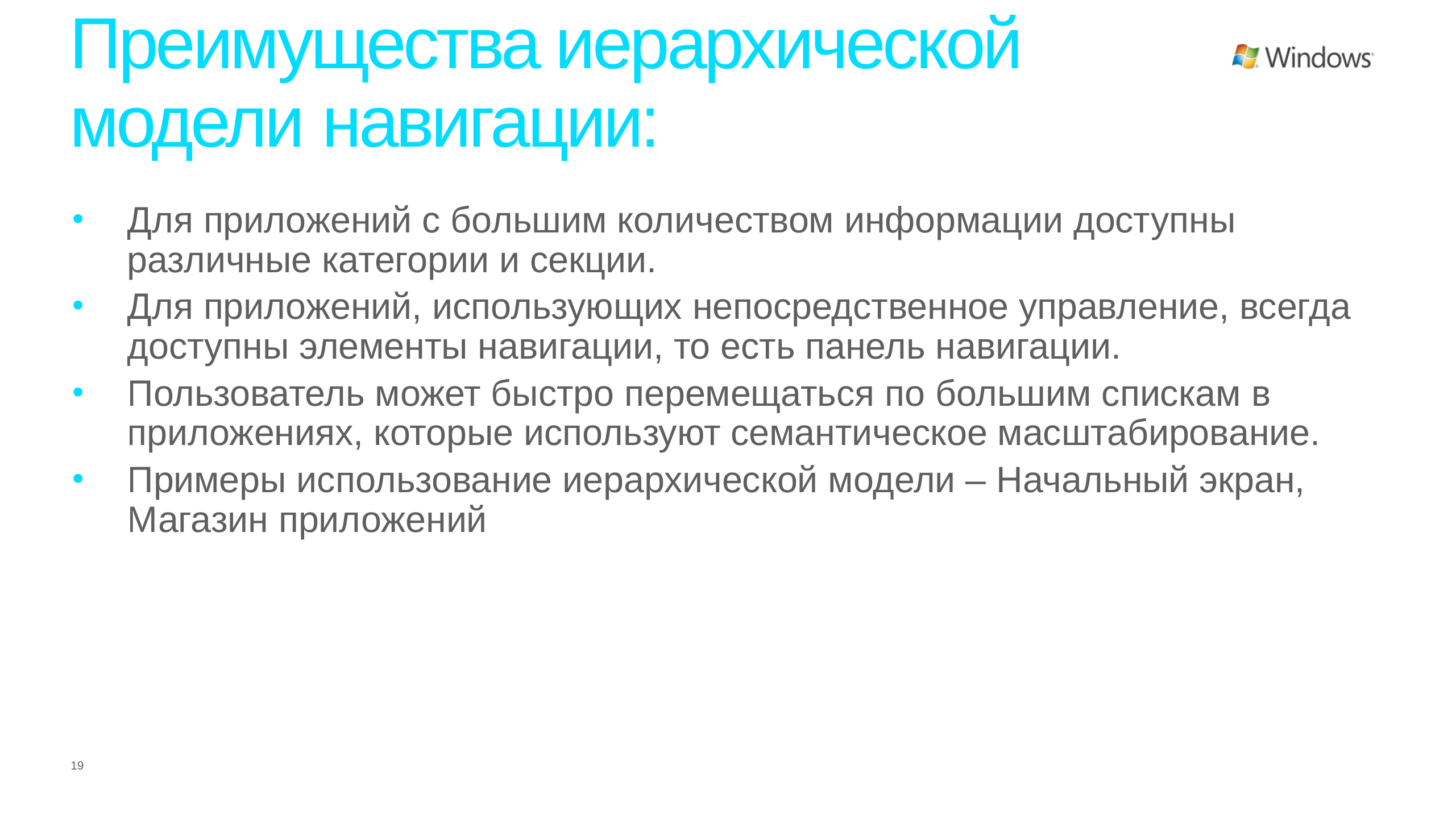

# Преимущества иерархической модели навигации:
Для приложений с большим количеством информации доступны различные категории и секции.
Для приложений, использующих непосредственное управление, всегда доступны элементы навигации, то есть панель навигации.
Пользователь может быстро перемещаться по большим спискам в приложениях, которые используют семантическое масштабирование.
Примеры использование иерархической модели – Начальный экран, Магазин приложений